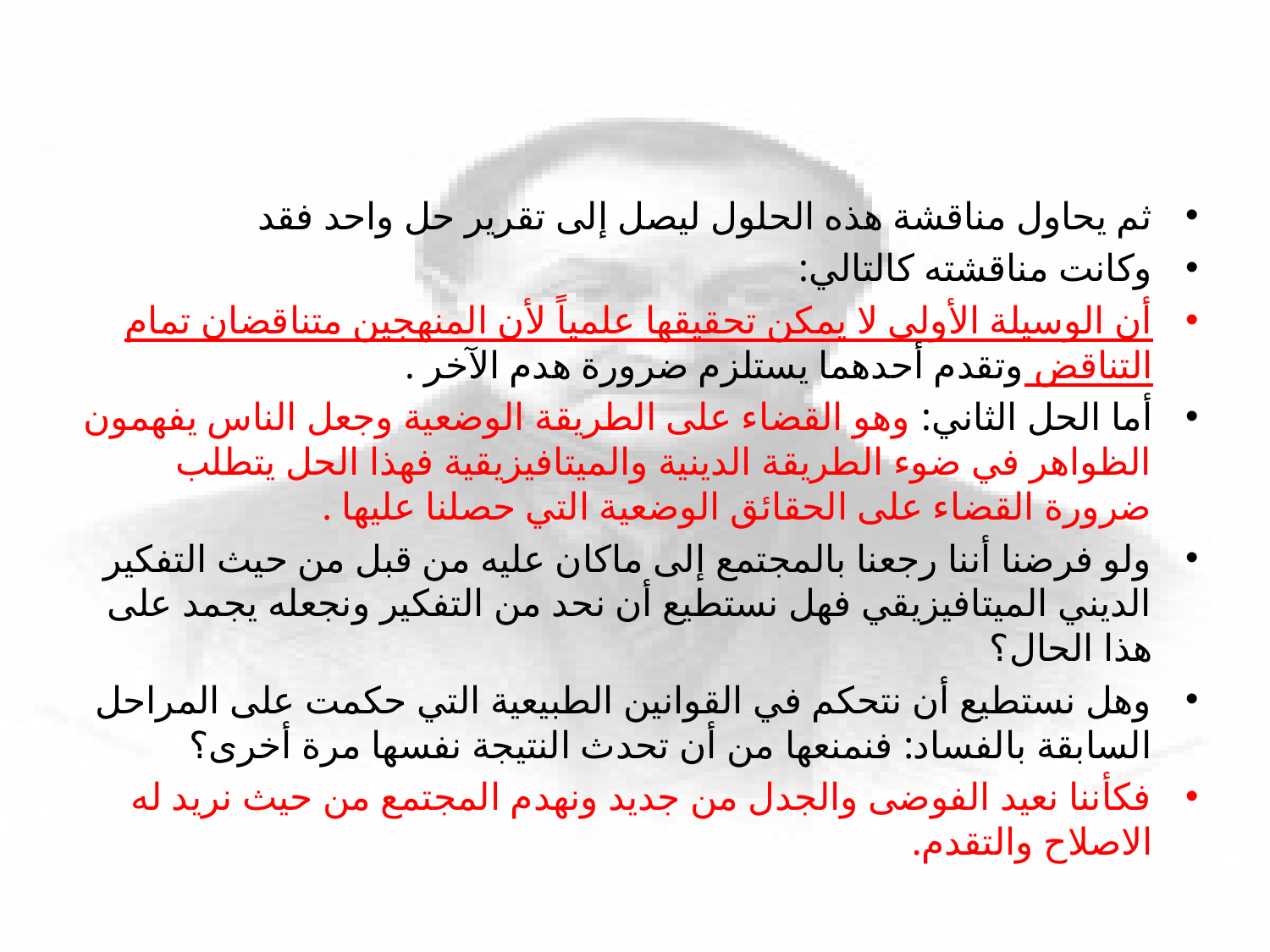

ثم يحاول مناقشة هذه الحلول ليصل إلى تقرير حل واحد فقد
وكانت مناقشته كالتالي:
أن الوسيلة الأولى لا يمكن تحقيقها علمياً لأن المنهجين متناقضان تمام التناقض وتقدم أحدهما يستلزم ضرورة هدم الآخر .
أما الحل الثاني: وهو القضاء على الطريقة الوضعية وجعل الناس يفهمون الظواهر في ضوء الطريقة الدينية والميتافيزيقية فهذا الحل يتطلب ضرورة القضاء على الحقائق الوضعية التي حصلنا عليها .
ولو فرضنا أننا رجعنا بالمجتمع إلى ماكان عليه من قبل من حيث التفكير الديني الميتافيزيقي فهل نستطيع أن نحد من التفكير ونجعله يجمد على هذا الحال؟
وهل نستطيع أن نتحكم في القوانين الطبيعية التي حكمت على المراحل السابقة بالفساد: فنمنعها من أن تحدث النتيجة نفسها مرة أخرى؟
فكأننا نعيد الفوضى والجدل من جديد ونهدم المجتمع من حيث نريد له الاصلاح والتقدم.